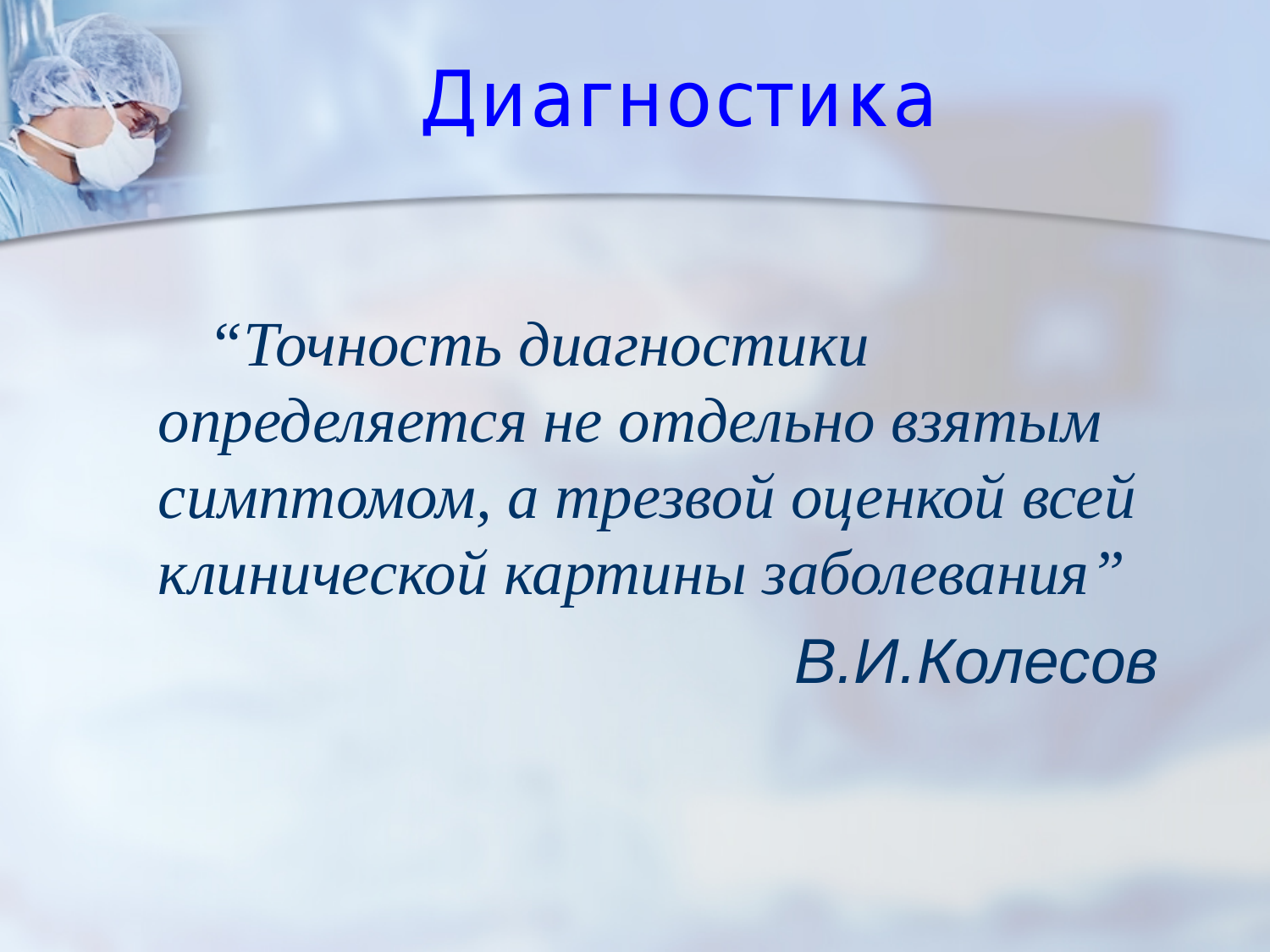

# Диагностика
“Точность диагностики определяется не отдельно взятым симптомом, а трезвой оценкой всей клинической картины заболевания”
В.И.Колесов